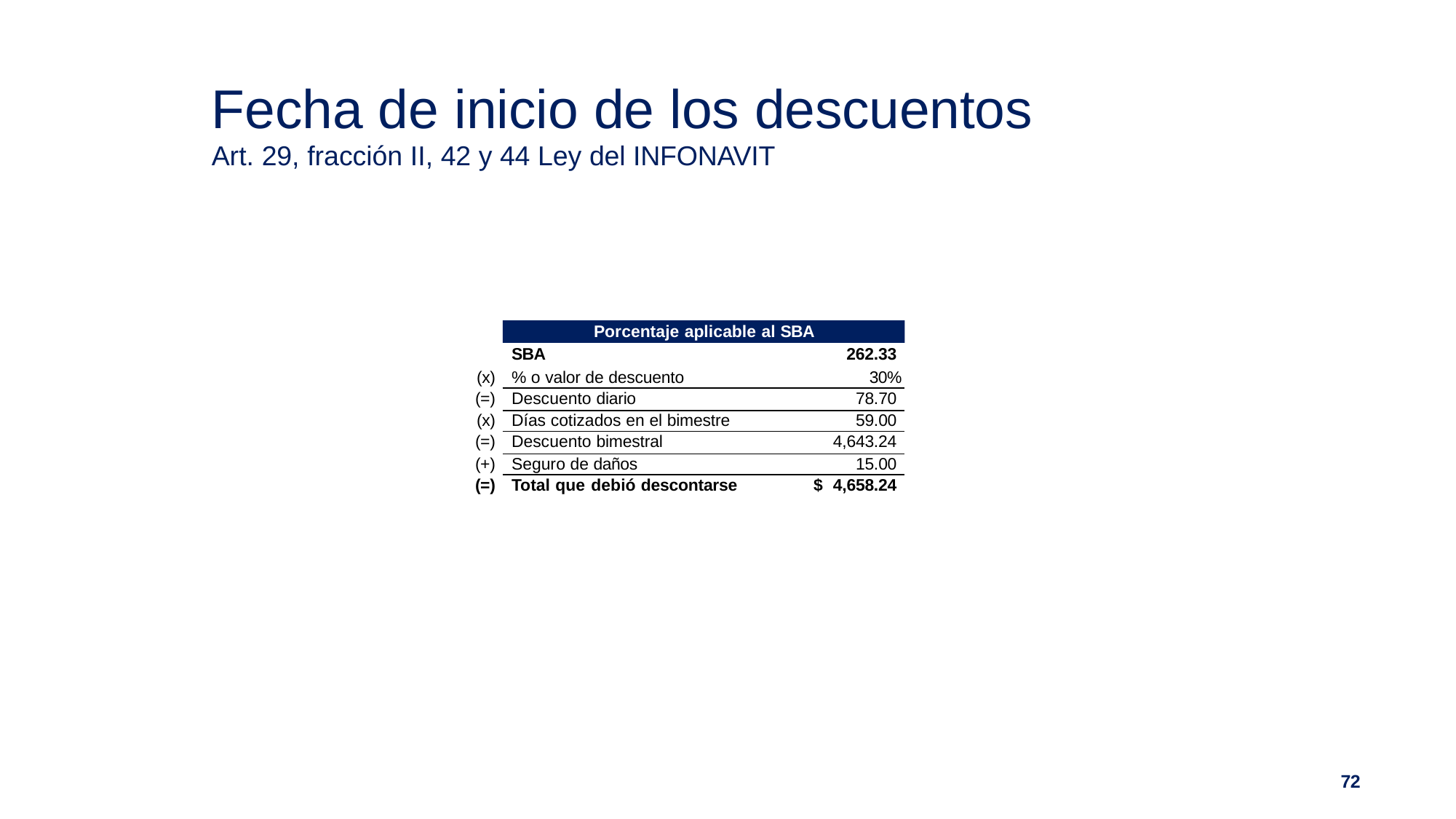

# Fecha de inicio de los descuentos
Art. 29, fracción II, 42 y 44 Ley del INFONAVIT

| Porcentaje aplicable al SBA |  |  |  |
| --- | --- | --- | --- |
|  | SBA | 262.33 |  |
| (x) | % o valor de descuento | 30% |  |
| (=) | Descuento diario | 78.70 |  |
| (x) | Días cotizados en el bimestre | 59.00 |  |
| (=) | Descuento bimestral | 4,643.24 |  |
| (+) | Seguro de daños | 15.00 |  |
| (=) | Total que debió descontarse | $ 4,658.24 |  |
72